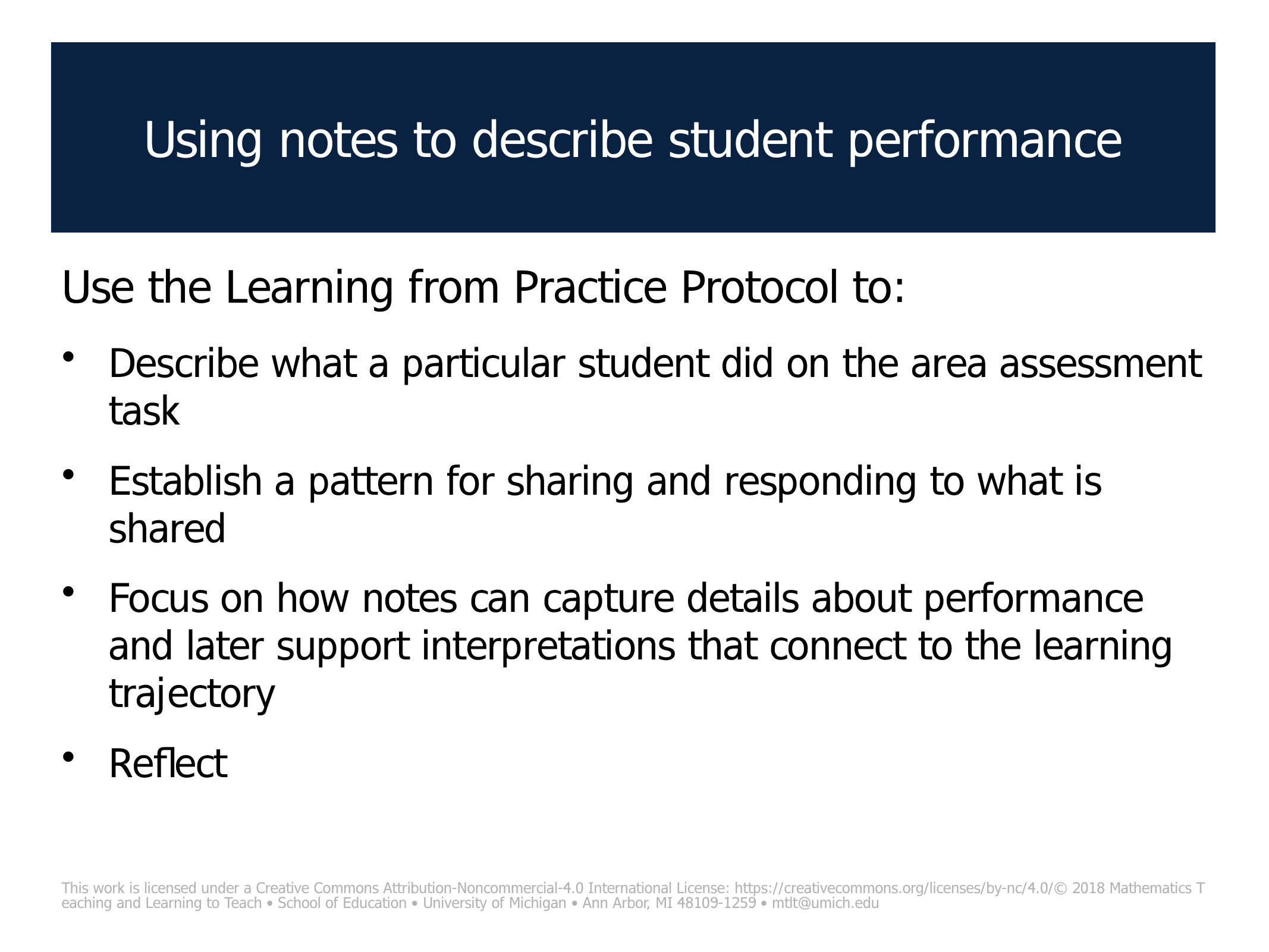

# Using notes to describe student performance
Use the Learning from Practice Protocol to:
Describe what a particular student did on the area assessment task
Establish a pattern for sharing and responding to what is shared
Focus on how notes can capture details about performance and later support interpretations that connect to the learning trajectory
Reflect
This work is licensed under a Creative Commons Attribution-Noncommercial-4.0 International License: https://creativecommons.org/licenses/by-nc/4.0/
© 2018 Mathematics Teaching and Learning to Teach • School of Education • University of Michigan • Ann Arbor, MI 48109-1259 • mtlt@umich.edu